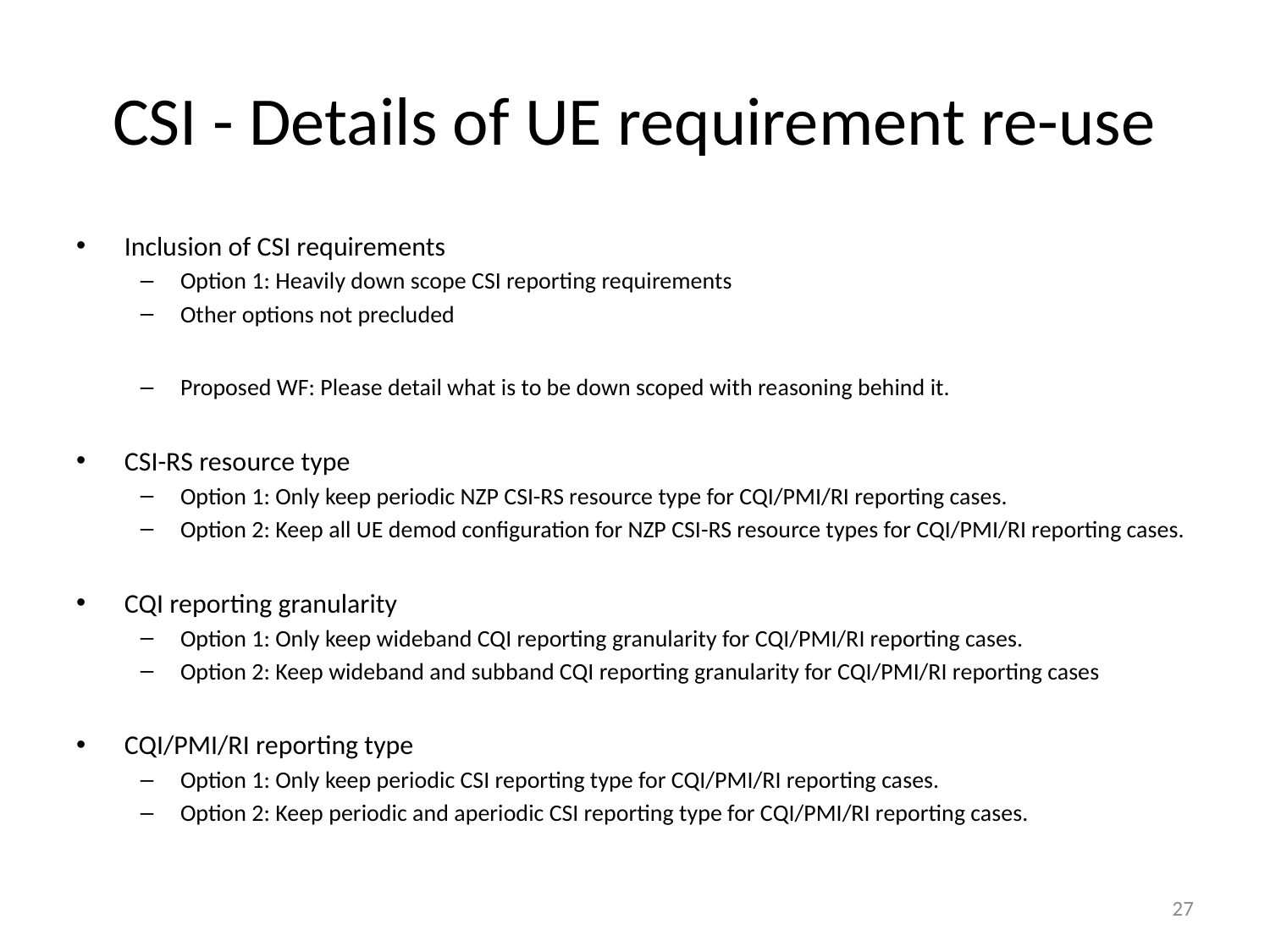

# CSI - Details of UE requirement re-use
Inclusion of CSI requirements
Option 1: Heavily down scope CSI reporting requirements
Other options not precluded

Proposed WF: Please detail what is to be down scoped with reasoning behind it.

CSI-RS resource type
Option 1: Only keep periodic NZP CSI-RS resource type for CQI/PMI/RI reporting cases.
Option 2: Keep all UE demod configuration for NZP CSI-RS resource types for CQI/PMI/RI reporting cases.

CQI reporting granularity
Option 1: Only keep wideband CQI reporting granularity for CQI/PMI/RI reporting cases.
Option 2: Keep wideband and subband CQI reporting granularity for CQI/PMI/RI reporting cases

CQI/PMI/RI reporting type
Option 1: Only keep periodic CSI reporting type for CQI/PMI/RI reporting cases.
Option 2: Keep periodic and aperiodic CSI reporting type for CQI/PMI/RI reporting cases.

27